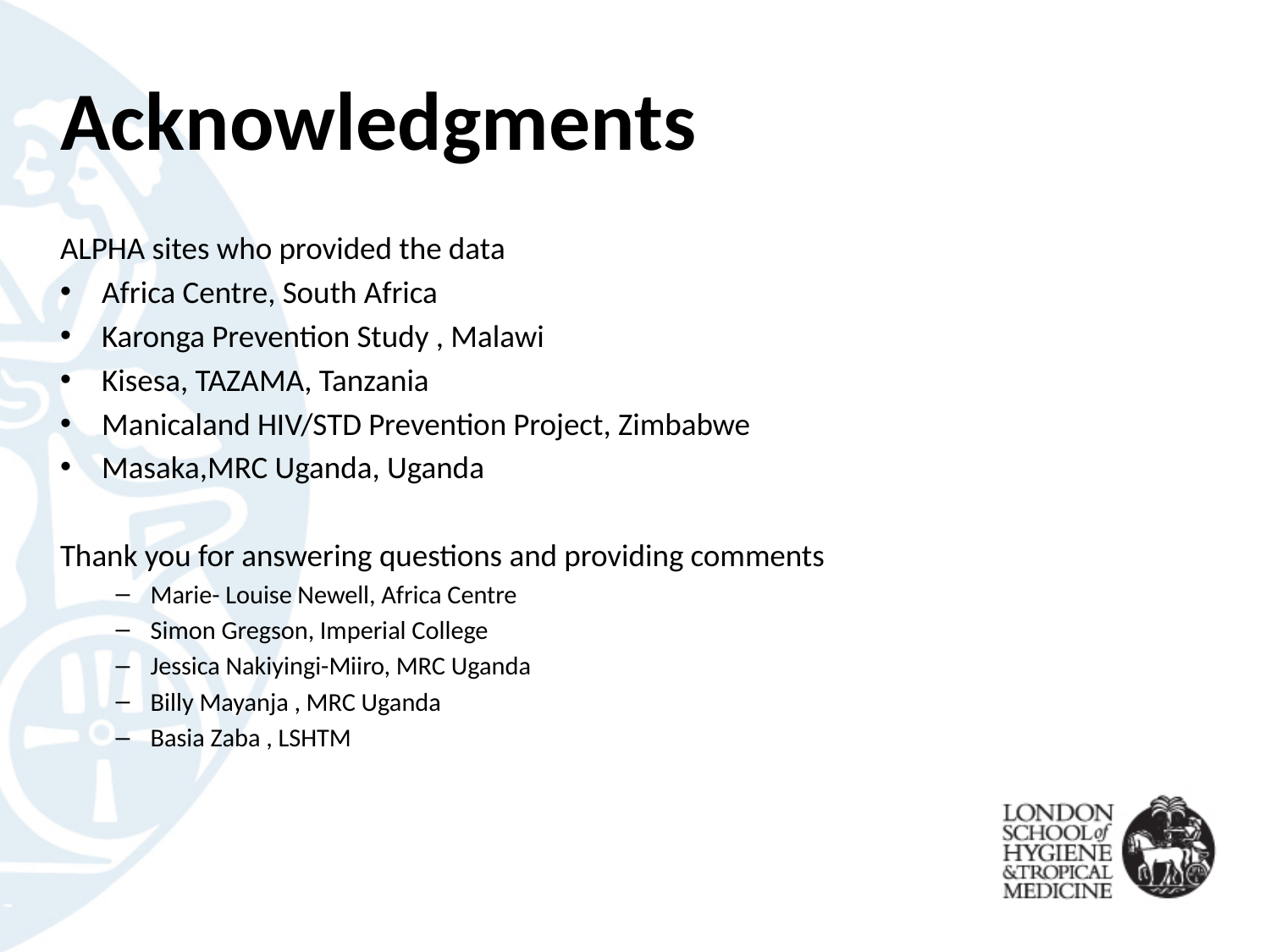

# Acknowledgments
ALPHA sites who provided the data
Africa Centre, South Africa
Karonga Prevention Study , Malawi
Kisesa, TAZAMA, Tanzania
Manicaland HIV/STD Prevention Project, Zimbabwe
Masaka,MRC Uganda, Uganda

Thank you for answering questions and providing comments
Marie- Louise Newell, Africa Centre
Simon Gregson, Imperial College
Jessica Nakiyingi-Miiro, MRC Uganda
Billy Mayanja , MRC Uganda
Basia Zaba , LSHTM